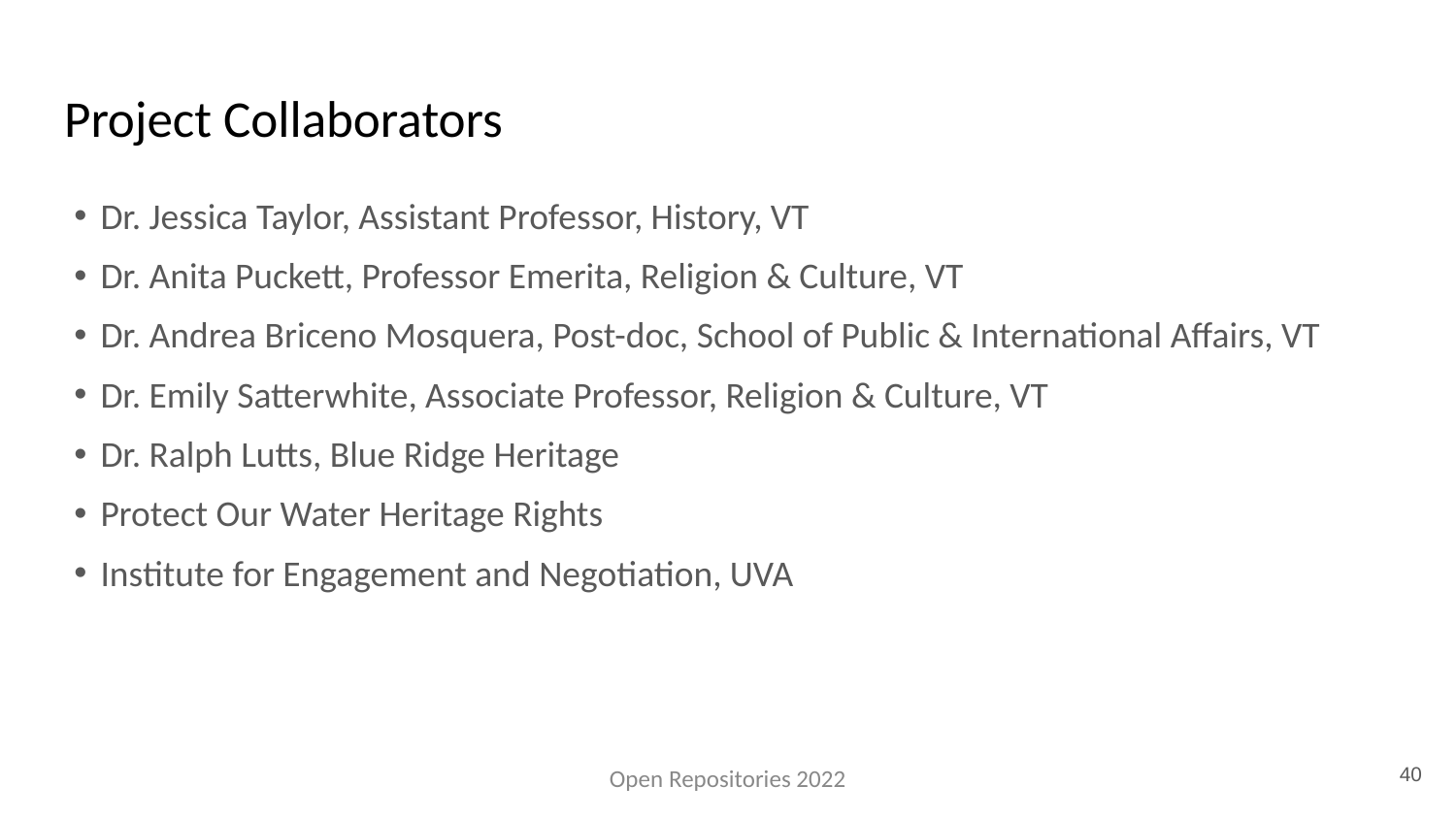

# Project Collaborators
Dr. Jessica Taylor, Assistant Professor, History, VT
Dr. Anita Puckett, Professor Emerita, Religion & Culture, VT
Dr. Andrea Briceno Mosquera, Post-doc, School of Public & International Affairs, VT
Dr. Emily Satterwhite, Associate Professor, Religion & Culture, VT
Dr. Ralph Lutts, Blue Ridge Heritage
Protect Our Water Heritage Rights
Institute for Engagement and Negotiation, UVA

40